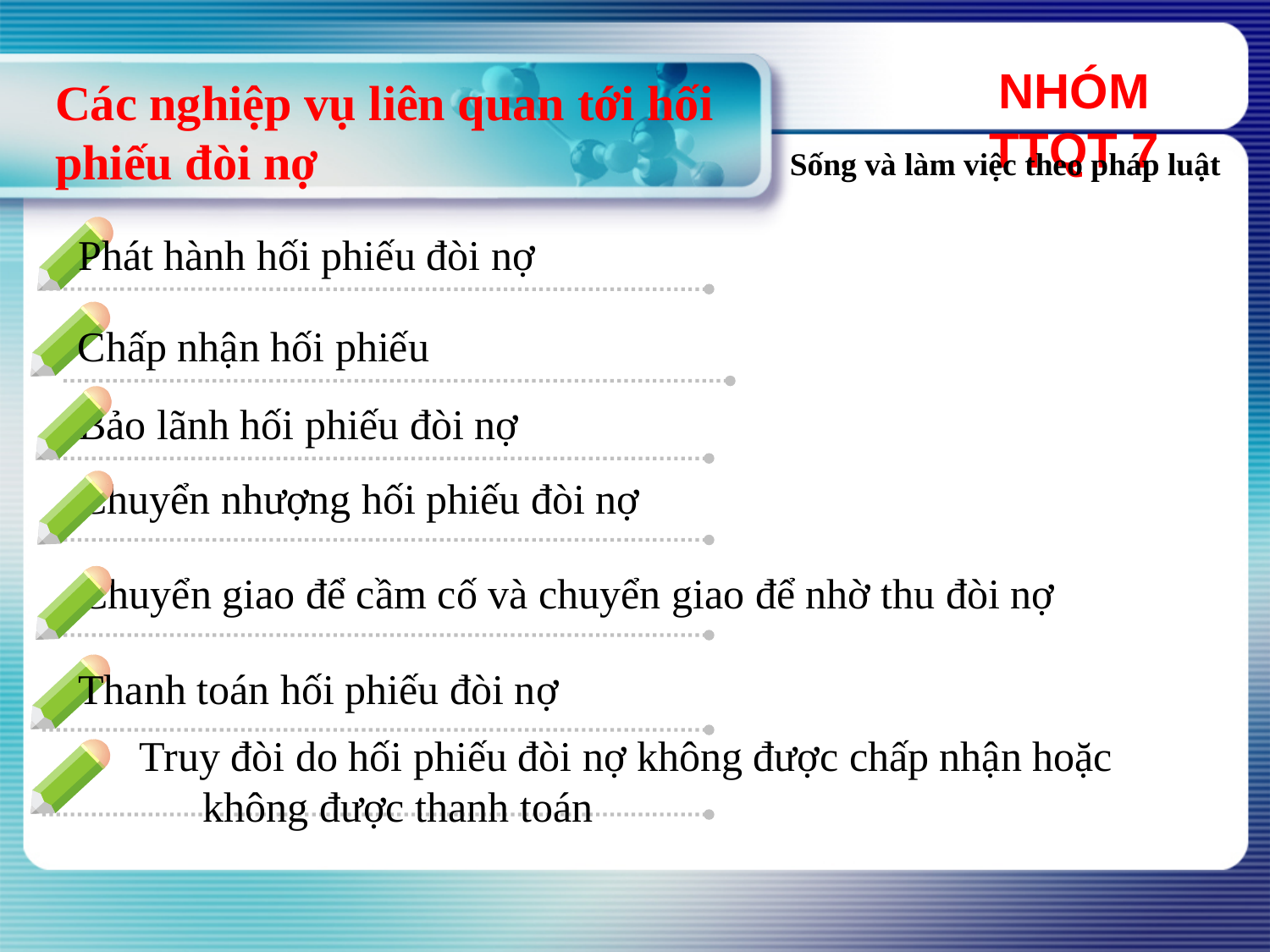

NHÓM TTQT 7
# Các nghiệp vụ liên quan tới hối phiếu đòi nợ
Sống và làm việc theo pháp luật
Phát hành hối phiếu đòi nợ

Chấp nhận hối phiếu

Bảo lãnh hối phiếu đòi nợ

Chuyển nhượng hối phiếu đòi nợ

Chuyển giao để cầm cố và chuyển giao để nhờ thu đòi nợ

Thanh toán hối phiếu đòi nợ

Truy đòi do hối phiếu đòi nợ không được chấp nhận hoặc không được thanh toán